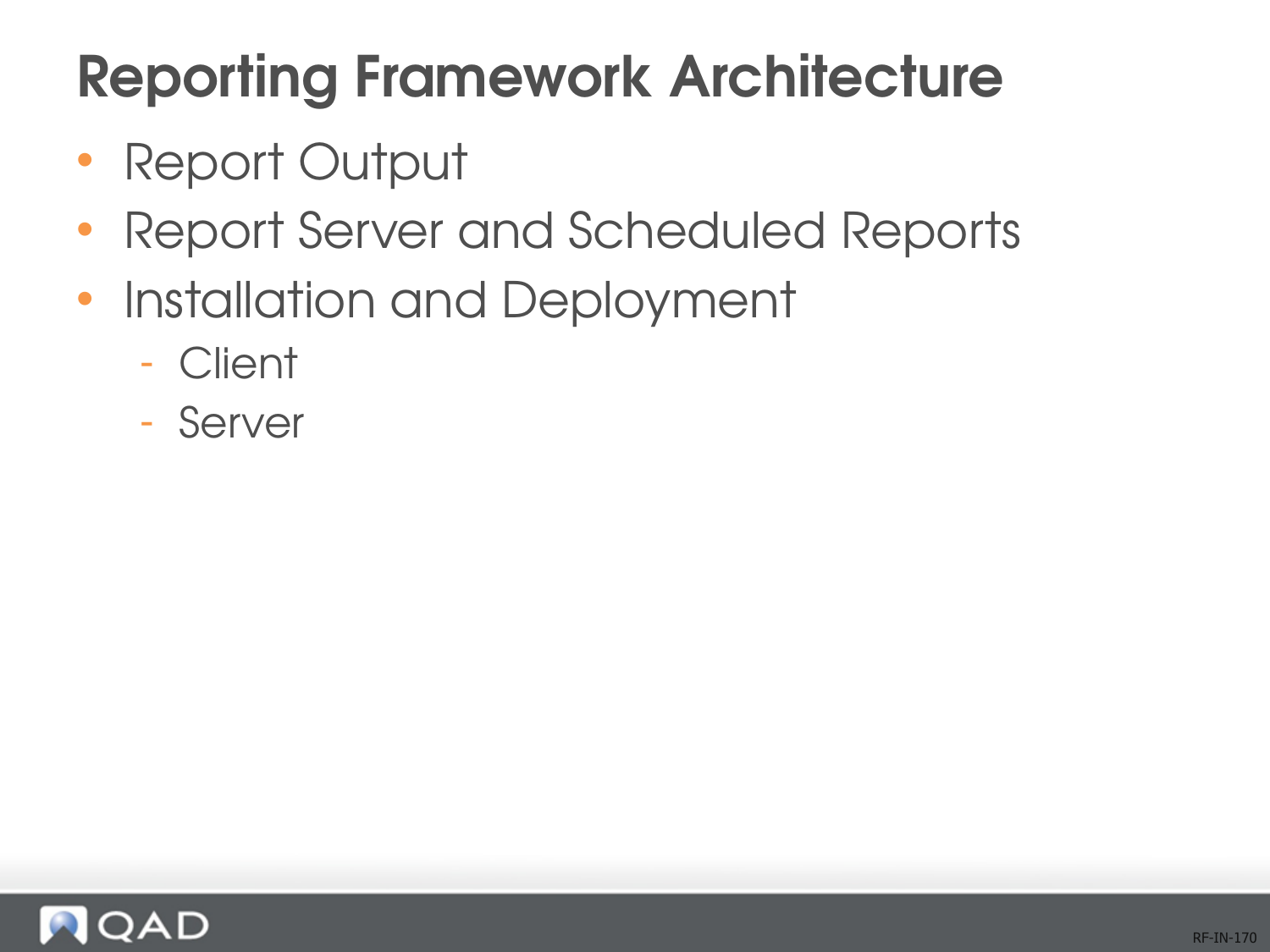

# Reporting Framework Architecture
Report Output
Report Server and Scheduled Reports
Installation and Deployment
Client
Server
RF-IN-170